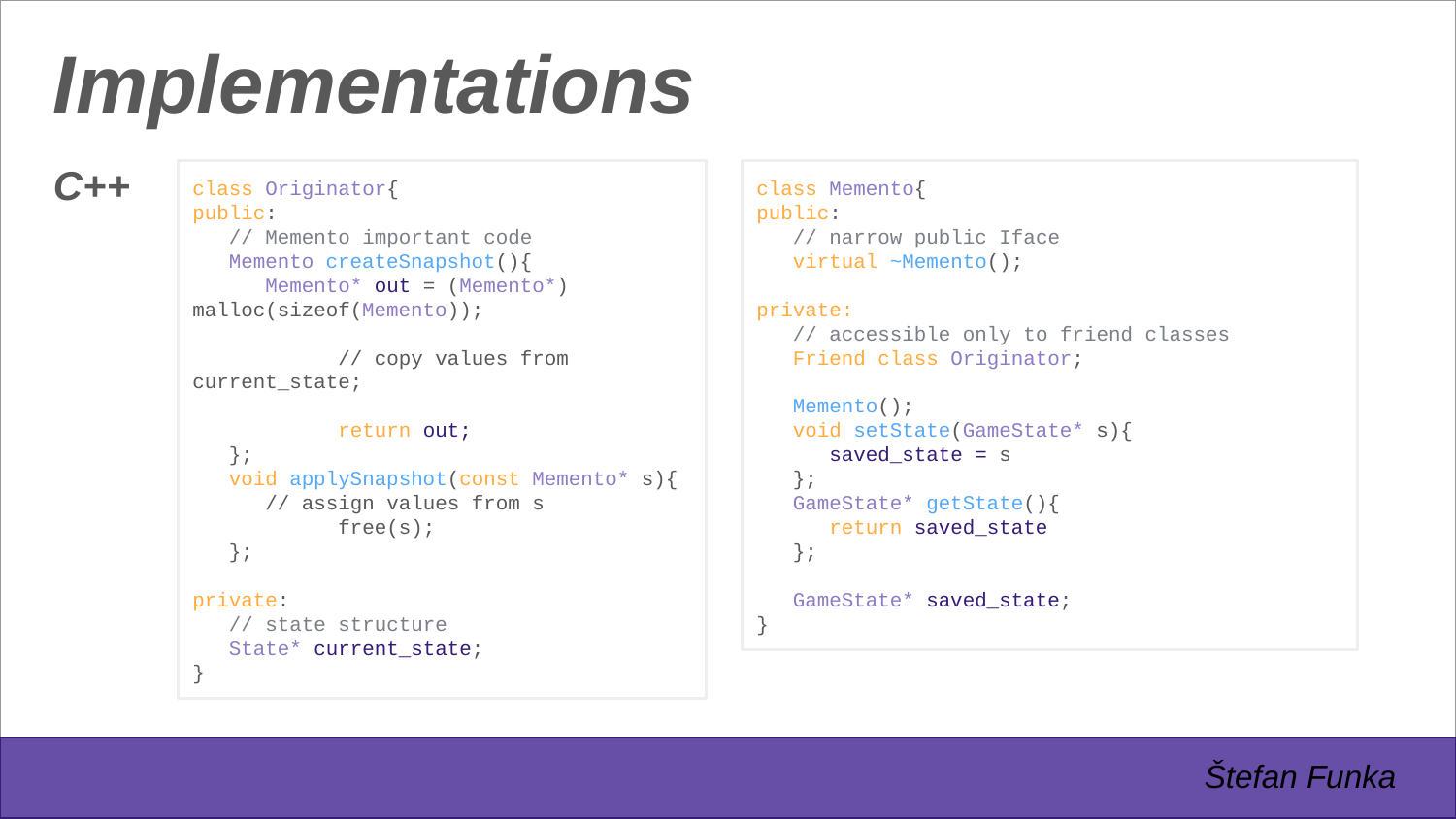

Implementations
C++
class Originator{
public:
   // Memento important code
   Memento createSnapshot(){
      Memento* out = (Memento*) malloc(sizeof(Memento));

	// copy values from current_state;

	return out;
   };
   void applySnapshot(const Memento* s){
      // assign values from s
	free(s);
   };

private:
   // state structure
   State* current_state;
}
class Memento{
public:
   // narrow public Iface
   virtual ~Memento();

private:
   // accessible only to friend classes
   Friend class Originator;

   Memento();
   void setState(GameState* s){
      saved_state = s
   };
   GameState* getState(){
      return saved_state
   };

   GameState* saved_state;
}

Štefan Funka